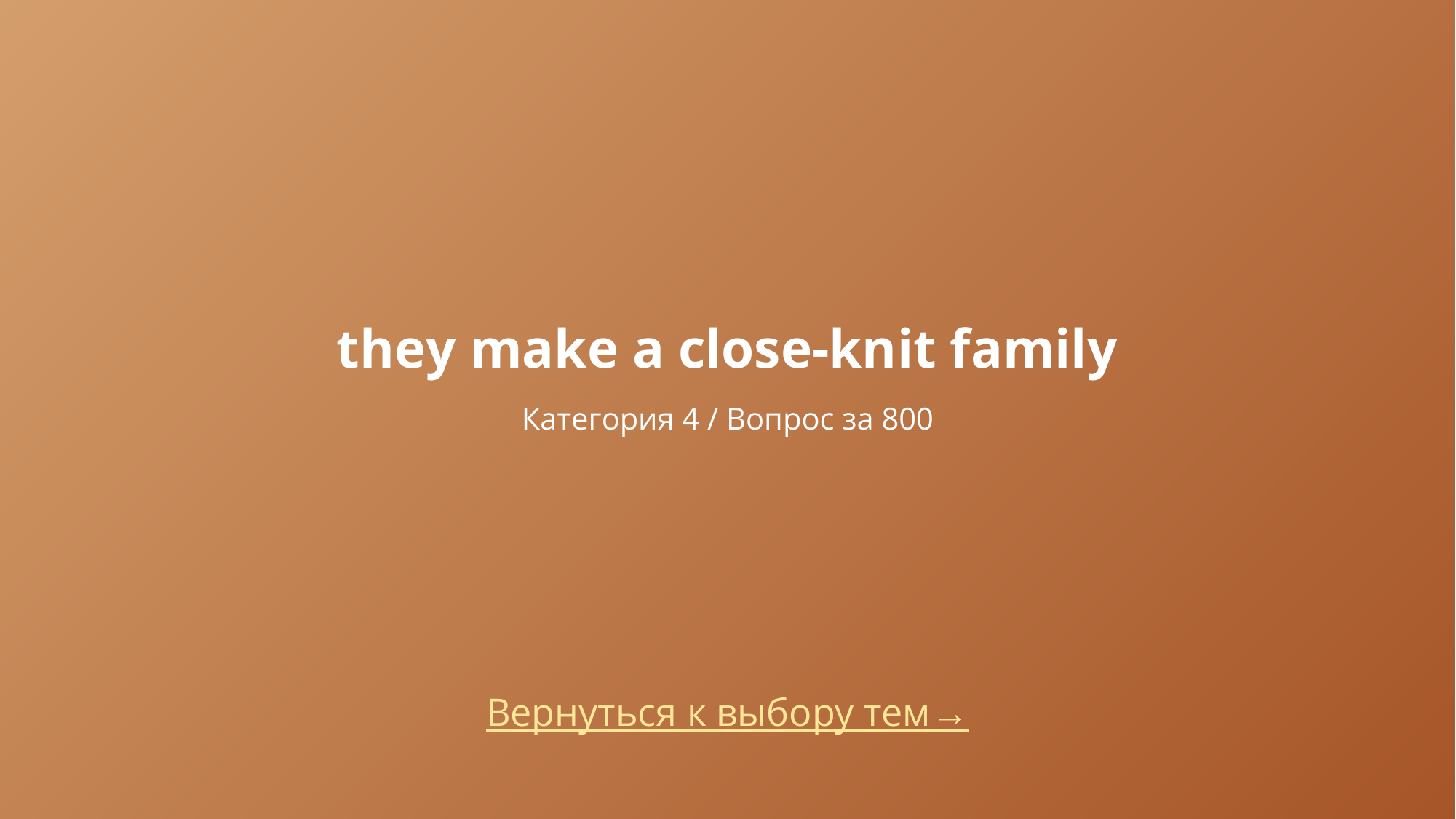

# they make a close-knit family Категория 4 / Вопрос за 800
Вернуться к выбору тем→